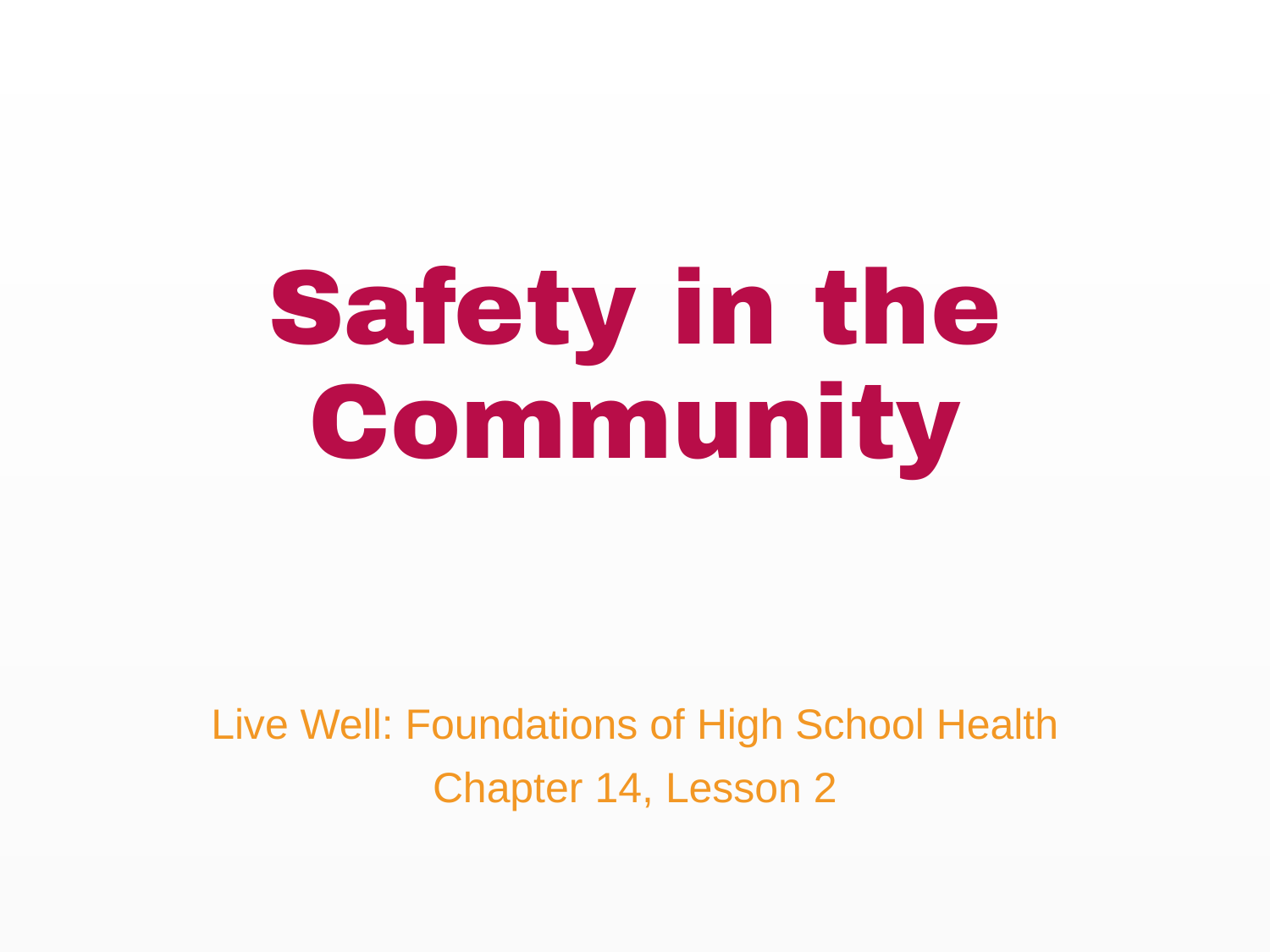

# Safety in the Community
Live Well: Foundations of High School Health
Chapter 14, Lesson 2